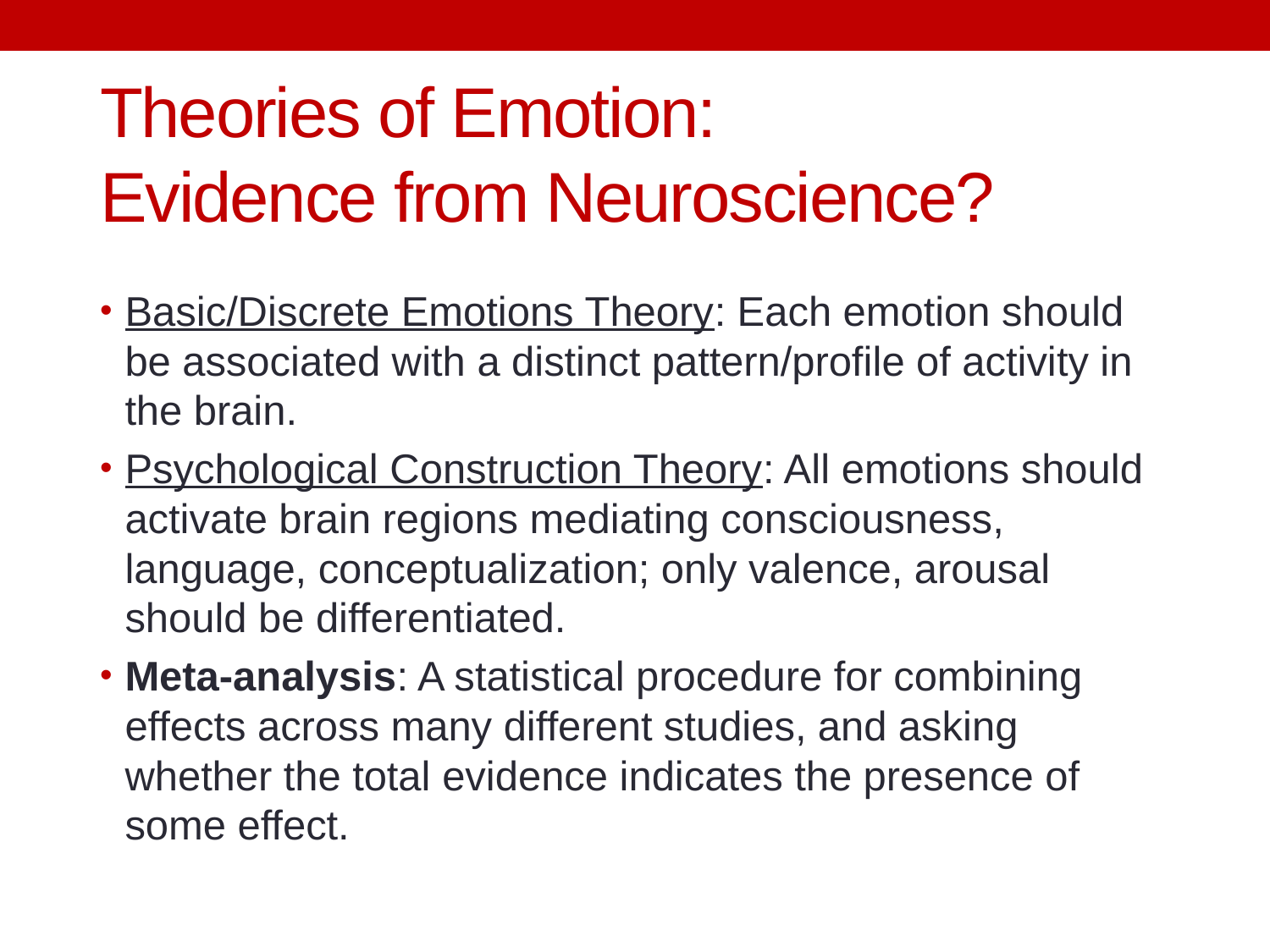

# Theories of Emotion: Evidence from Neuroscience?
Basic/Discrete Emotions Theory: Each emotion should be associated with a distinct pattern/profile of activity in the brain.
Psychological Construction Theory: All emotions should activate brain regions mediating consciousness, language, conceptualization; only valence, arousal should be differentiated.
Meta-analysis: A statistical procedure for combining effects across many different studies, and asking whether the total evidence indicates the presence of some effect.